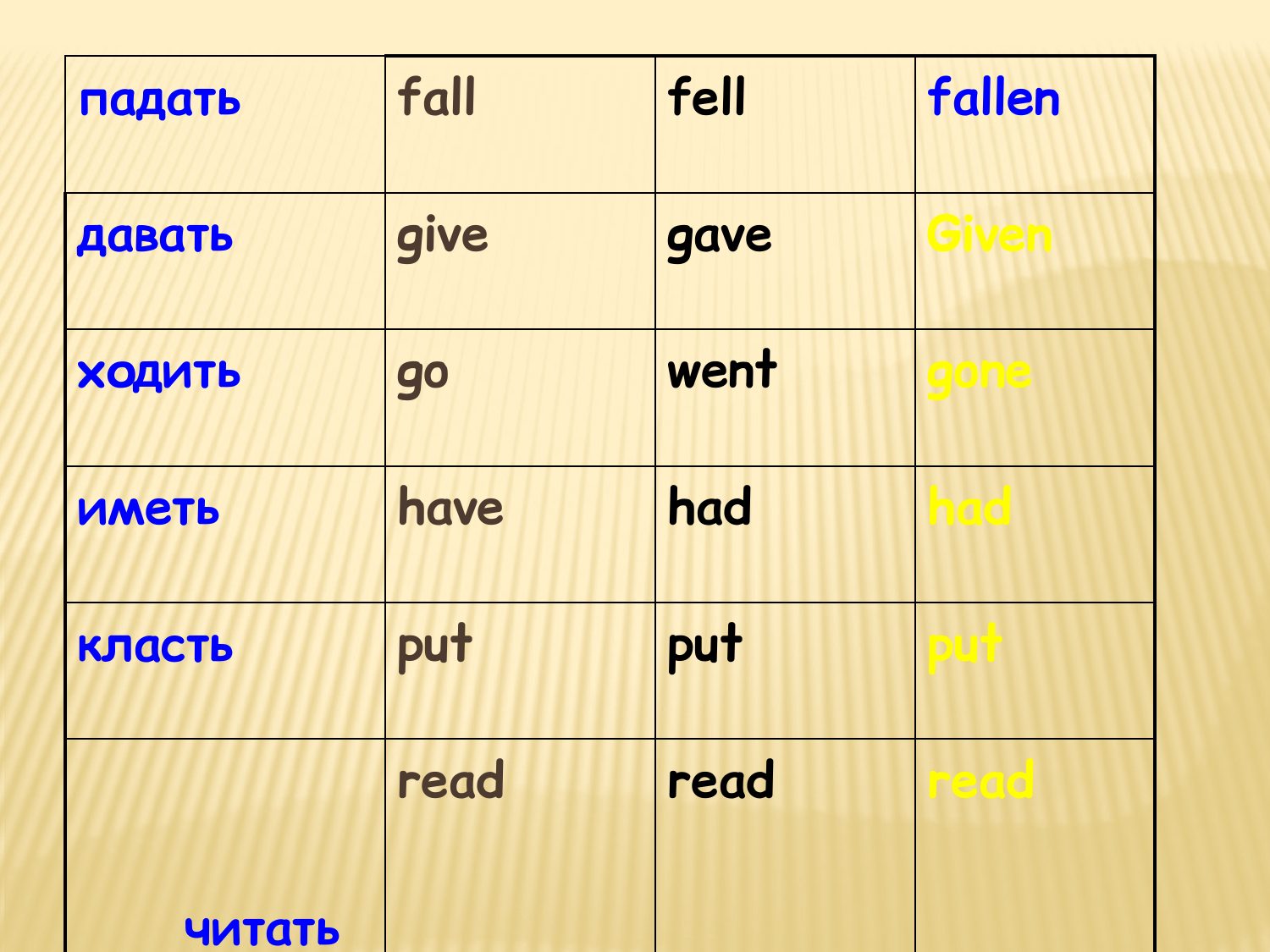

| падать | fall | fell | fallen |
| --- | --- | --- | --- |
| давать | give | gave | Given |
| ходить | go | went | gone |
| иметь | have | had | had |
| класть | put | put | put |
| читать | read | read | read |